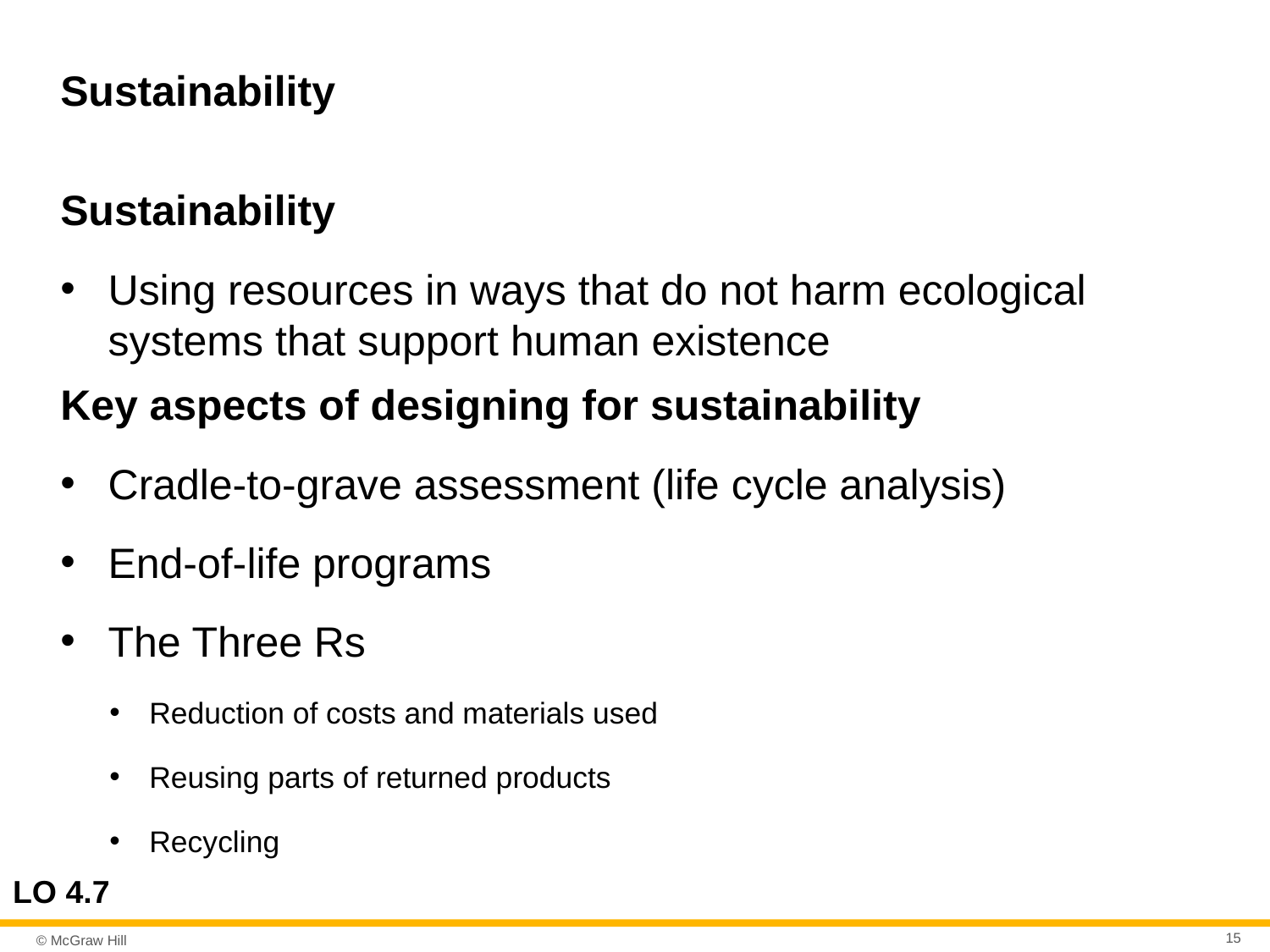

# Sustainability
Sustainability
Using resources in ways that do not harm ecological systems that support human existence
Key aspects of designing for sustainability
Cradle-to-grave assessment (life cycle analysis)
End-of-life programs
The Three Rs
Reduction of costs and materials used
Reusing parts of returned products
Recycling
LO 4.7